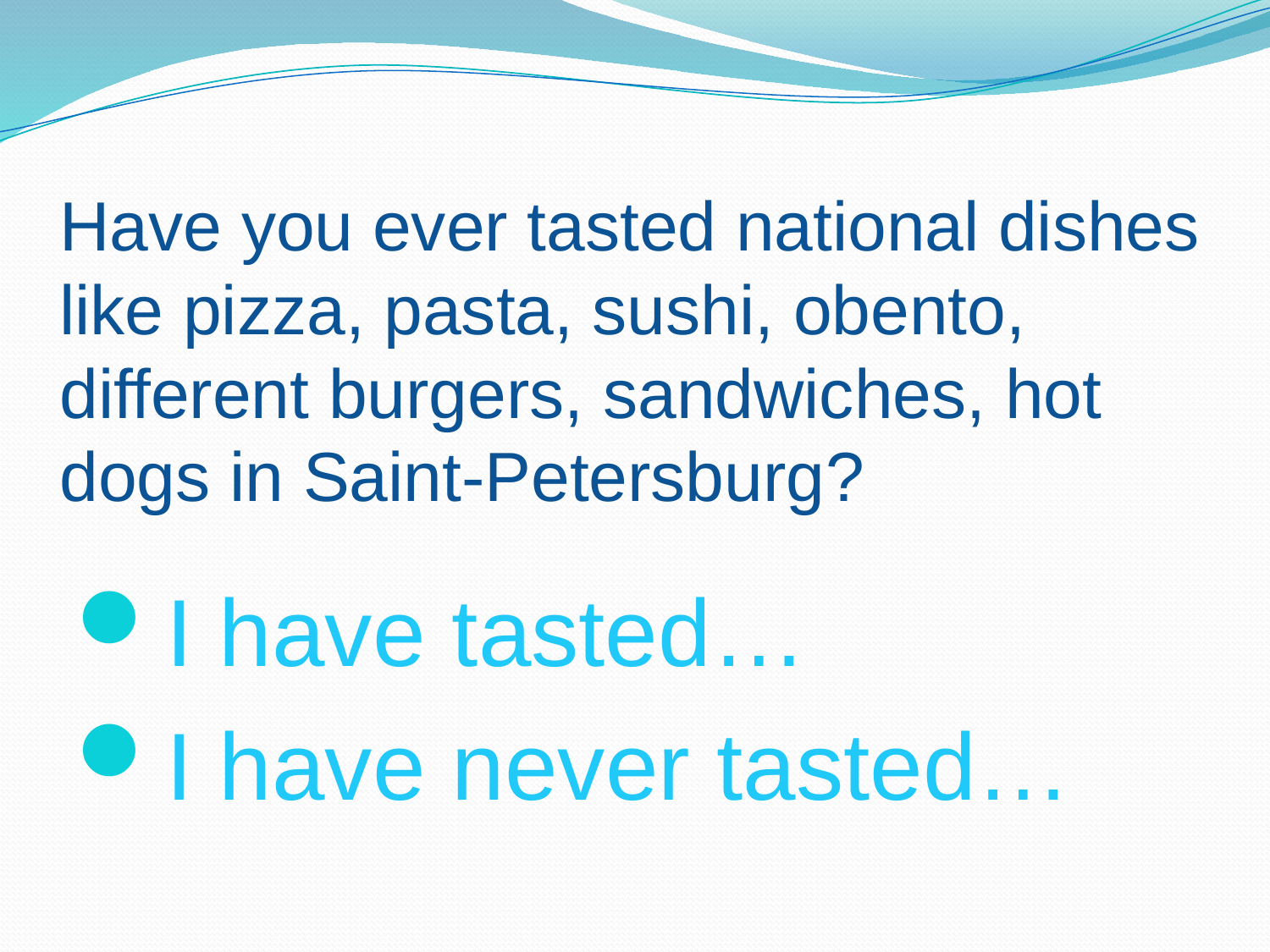

# Have you ever tasted national dishes like pizza, pasta, sushi, obento, different burgers, sandwiches, hot dogs in Saint-Petersburg?
I have tasted…
I have never tasted…